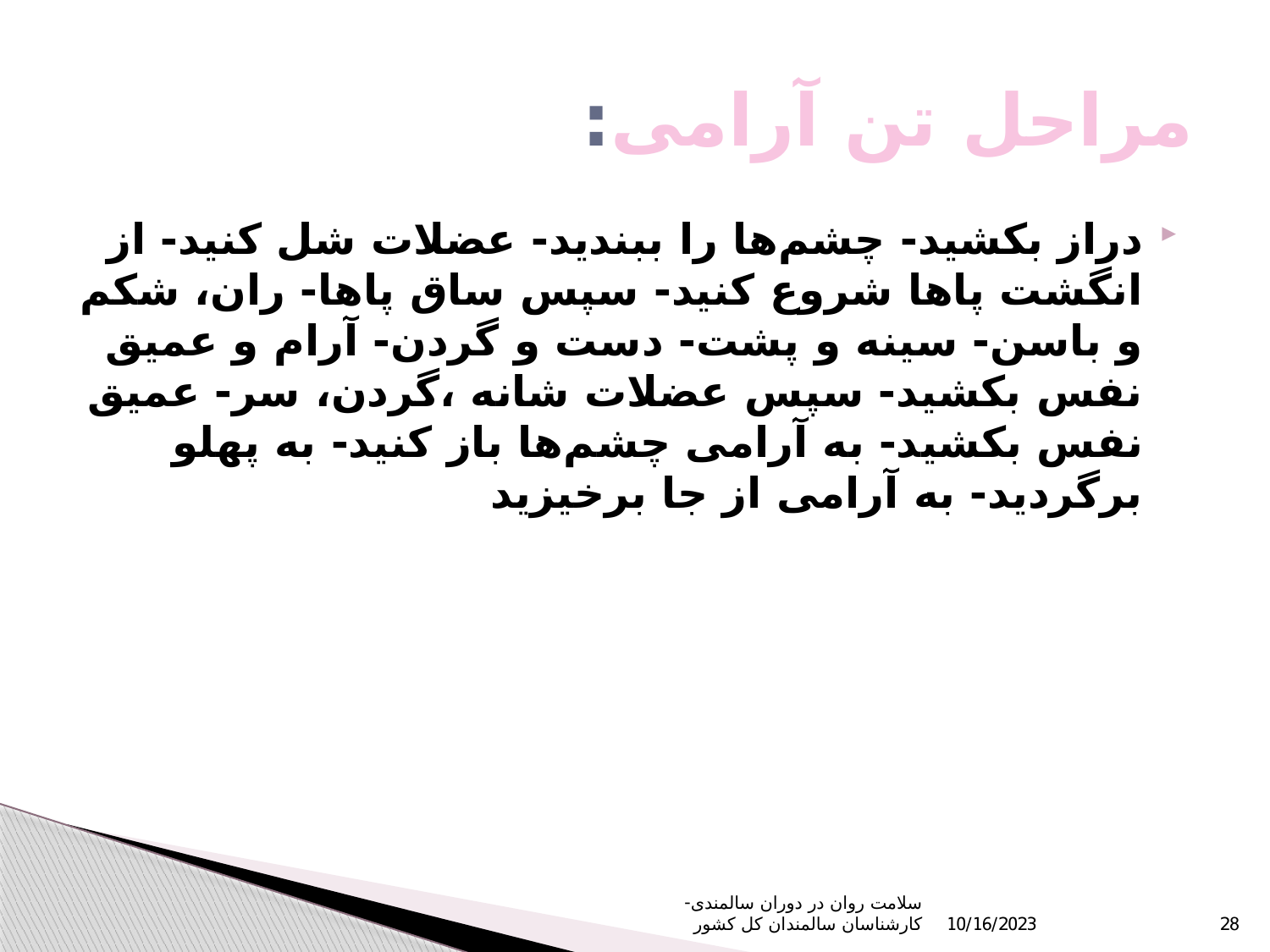

# مراحل تن آرامی:
دراز بکشید- چشم‌ها را ببندید- عضلات شل کنید- از انگشت پاها شروع کنید- سپس ساق پاها- ران، شکم و باسن- سینه و پشت- دست و گردن- آرام و عمیق نفس بکشید- سپس عضلات شانه ،گردن، سر- عمیق نفس بکشید- به آرامی چشم‌ها باز کنید- به پهلو برگردید- به آرامی از جا برخیزید
سلامت روان در دوران سالمندی- کارشناسان سالمندان کل کشور
10/16/2023
28